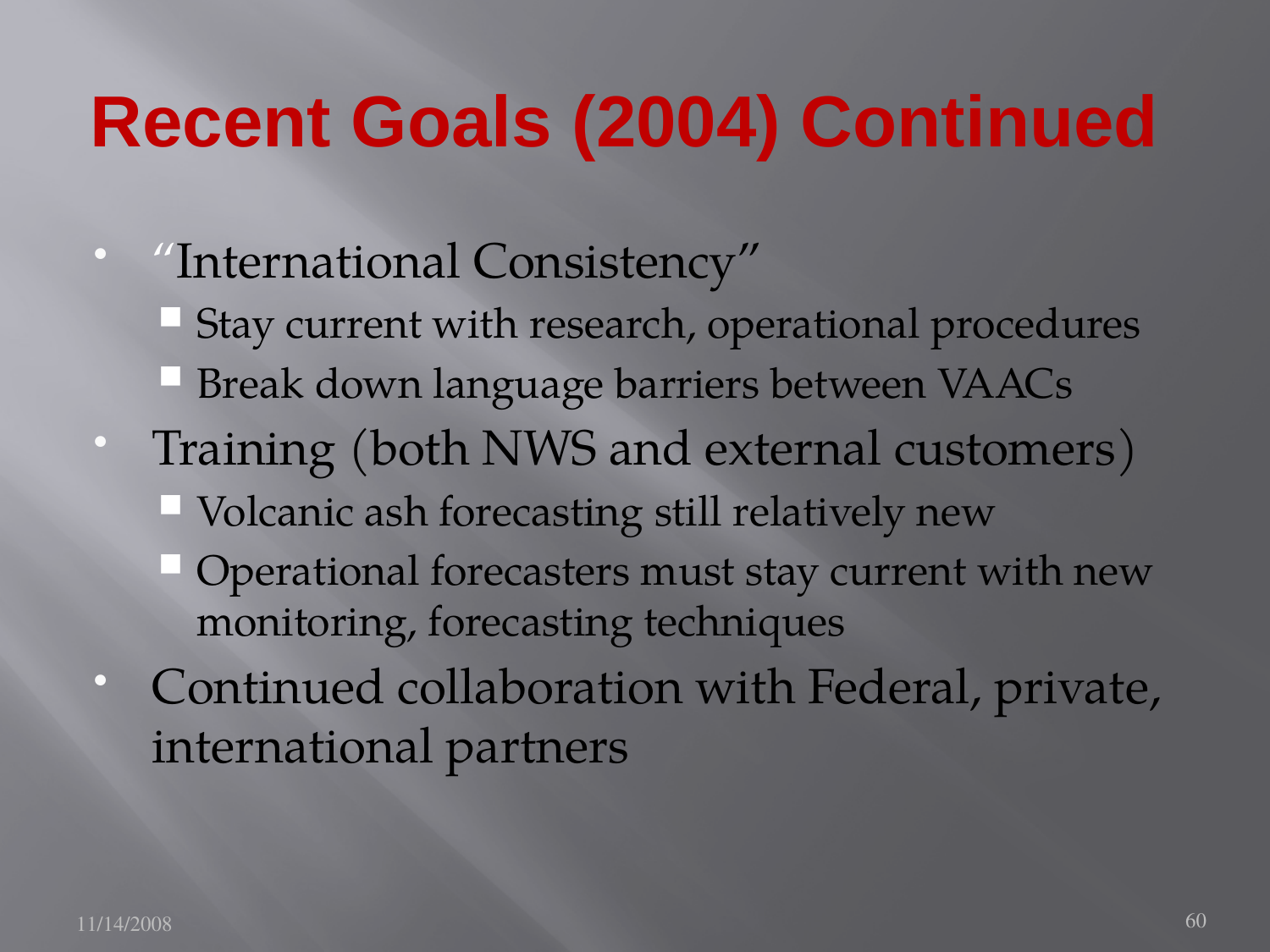

# Recent Goals (2004) Continued
“International Consistency”
Stay current with research, operational procedures
Break down language barriers between VAACs
Training (both NWS and external customers)
Volcanic ash forecasting still relatively new
Operational forecasters must stay current with new monitoring, forecasting techniques
Continued collaboration with Federal, private, international partners

11/14/2008
60